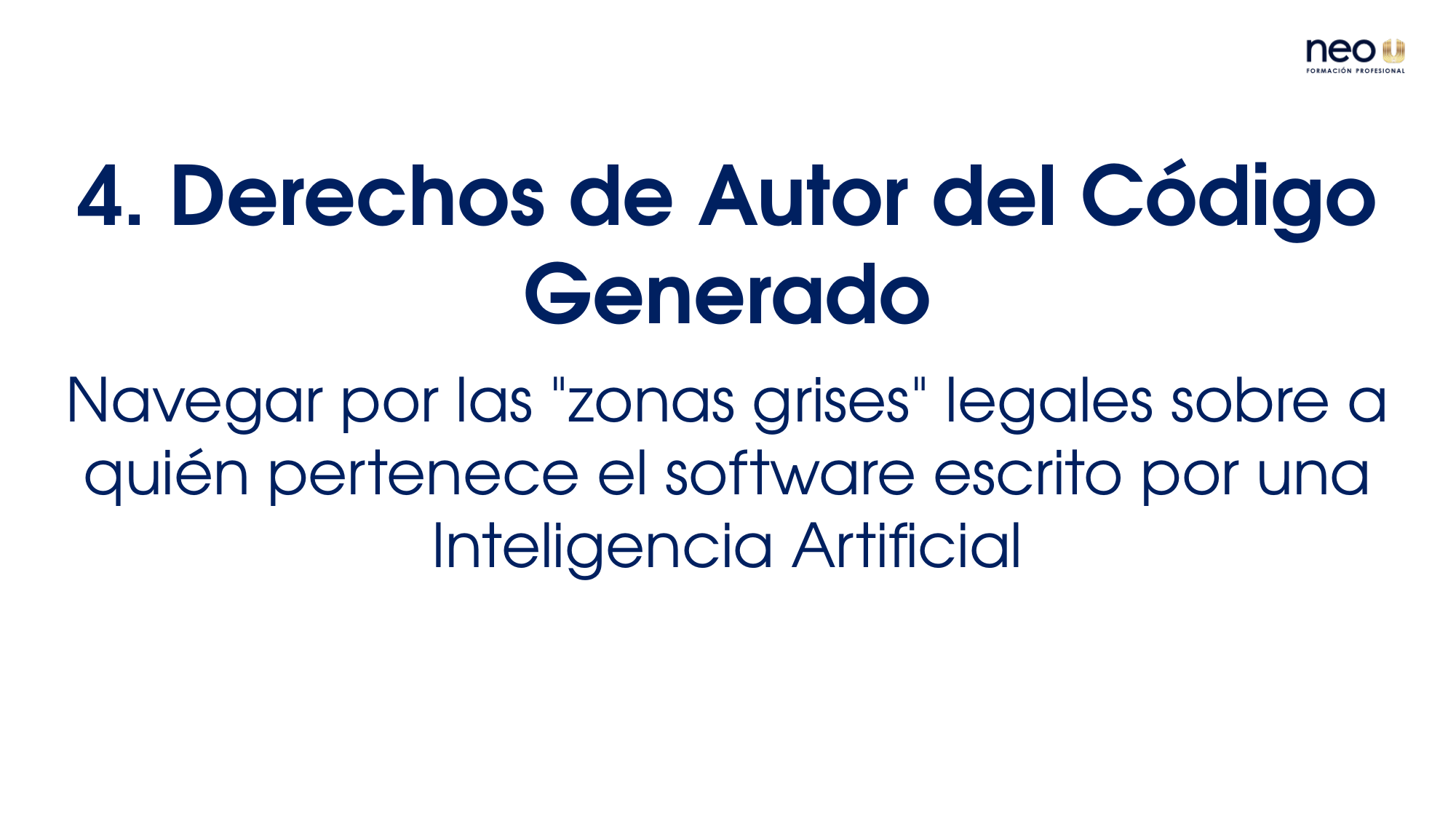

4. Derechos de Autor del Código Generado
Navegar por las "zonas grises" legales sobre a quién pertenece el software escrito por una Inteligencia Artificial